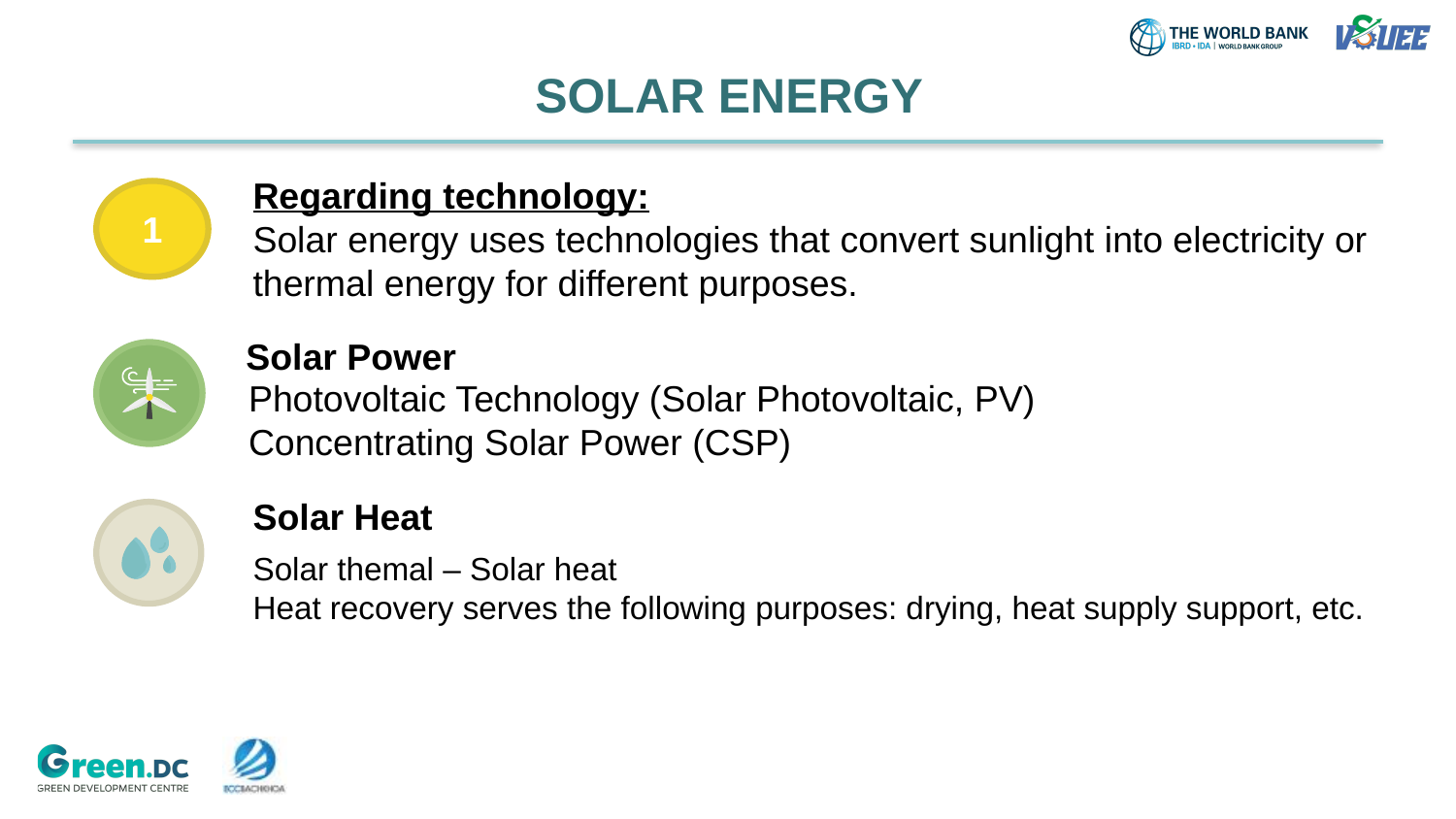

# SOLAR ENERGY
1
Regarding technology:
Solar energy uses technologies that convert sunlight into electricity or thermal energy for different purposes.

Solar Power

Photovoltaic Technology (Solar Photovoltaic, PV)
Concentrating Solar Power (CSP)
Solar Heat

Solar themal – Solar heat
Heat recovery serves the following purposes: drying, heat supply support, etc.